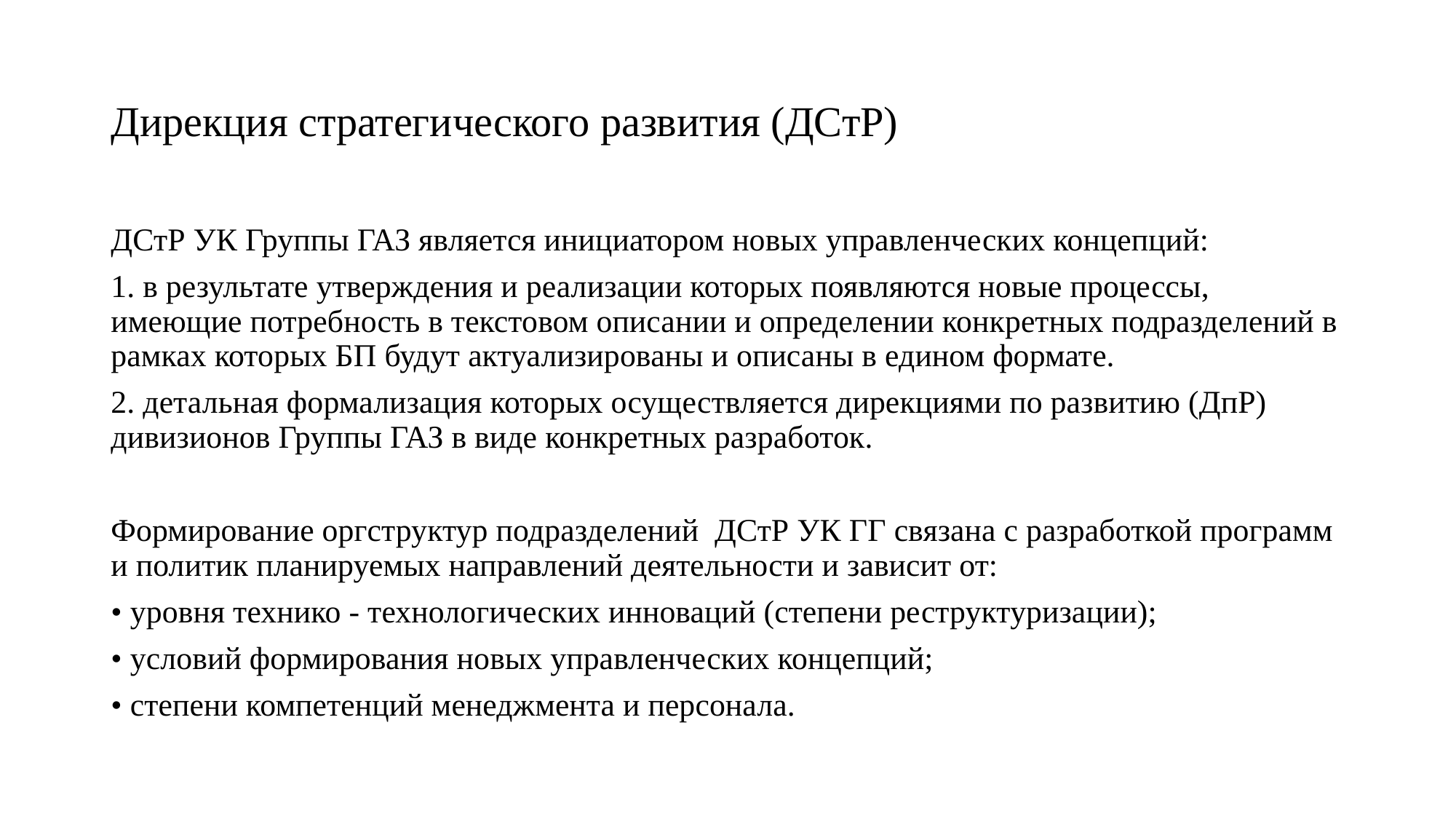

# Дирекция стратегического развития (ДСтР)
ДСтР УК Группы ГАЗ является инициатором новых управленческих концепций:
1. в результате утверждения и реализации которых появляются новые процессы, имеющие потребность в текстовом описании и определении конкретных подразделений в рамках которых БП будут актуализированы и описаны в едином формате.
2. детальная формализация которых осуществляется дирекциями по развитию (ДпР) дивизионов Группы ГАЗ в виде конкретных разработок.

Формирование оргструктур подразделений  ДСтР УК ГГ связана с разработкой программ и политик планируемых направлений деятельности и зависит от:
• уровня технико - технологических инноваций (степени реструктуризации);
• условий формирования новых управленческих концепций;
• степени компетенций менеджмента и персонала.